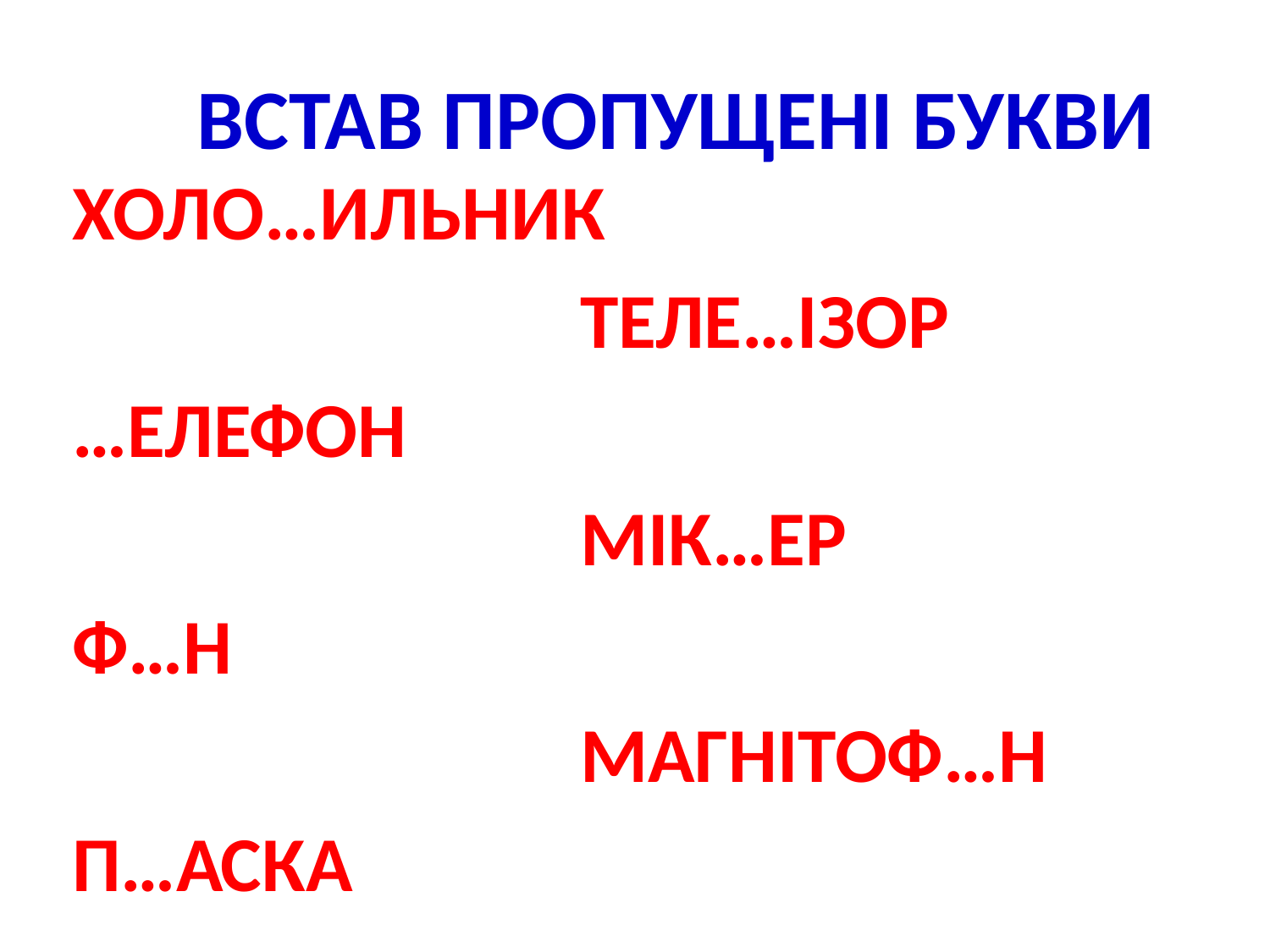

# ВСТАВ ПРОПУЩЕНІ БУКВИ
ХОЛО…ИЛЬНИК
				ТЕЛЕ…ІЗОР
…ЕЛЕФОН
				МІК…ЕР
Ф…Н
				МАГНІТОФ…Н
П…АСКА